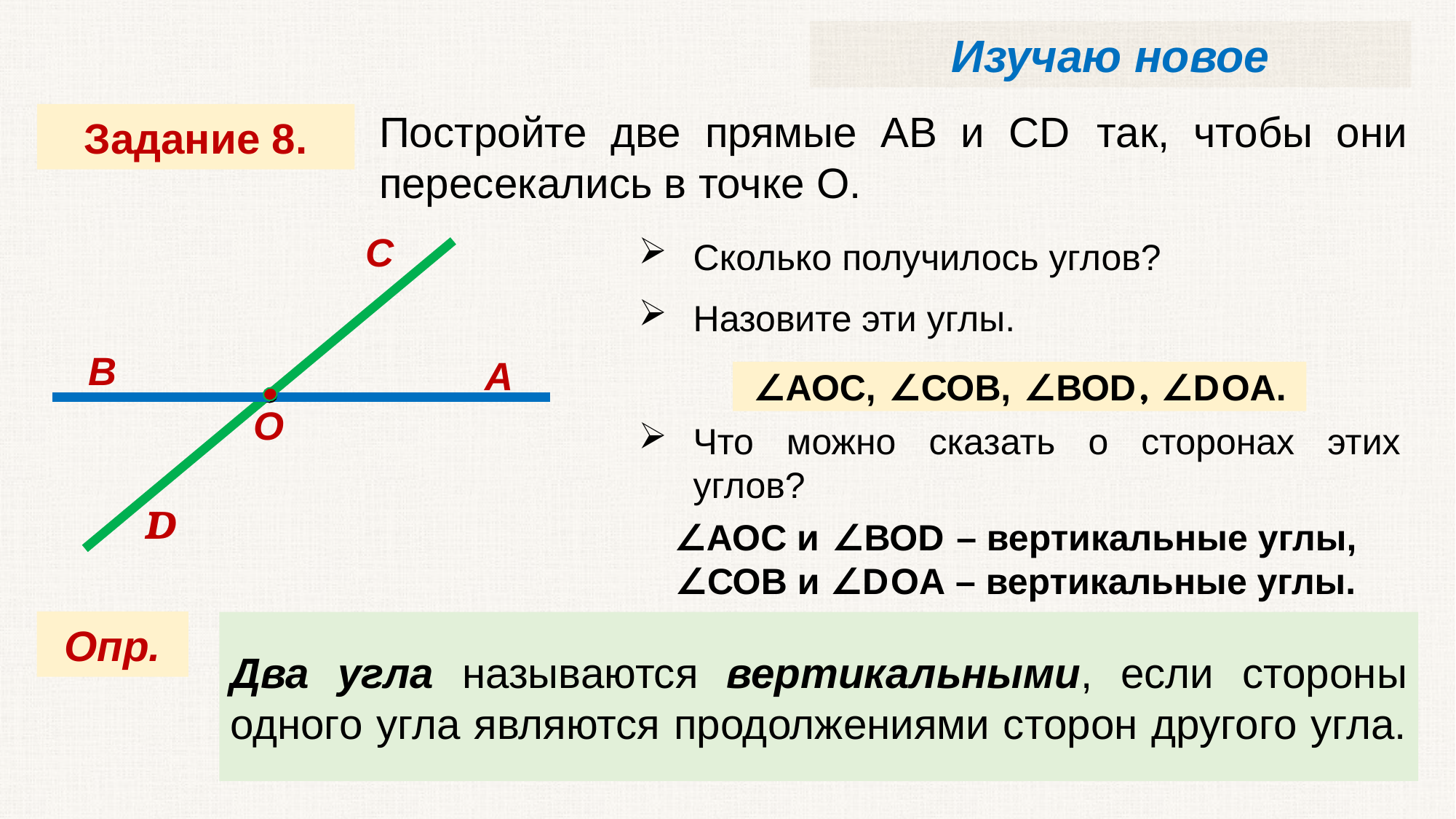

Изучаю новое
Задание 8.
Постройте две прямые АВ и СD так, чтобы они пересекались в точке О.
Сколько получилось углов?
С
В
А

О
D
Назовите эти углы.
∠АОС, ∠СОВ, ∠ВОD, ∠DОA.
Что можно сказать о сторонах этих углов?
∠АОС и ∠ВОD – вертикальные углы,
∠СОВ и ∠DОA – вертикальные углы.
Опр.
Два угла называются вертикальными, если стороны одного угла являются продолжениями сторон другого угла.